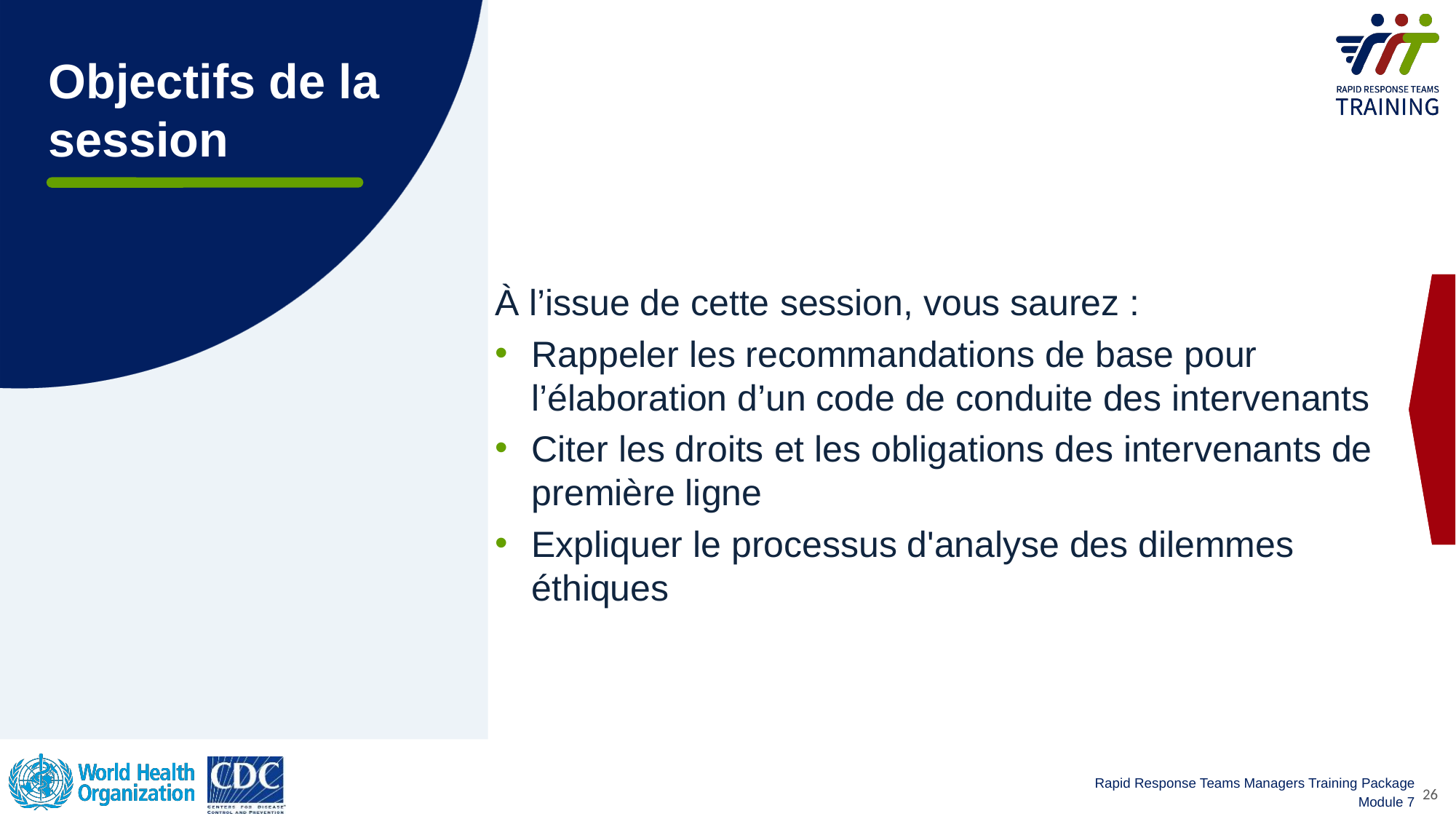

Objectifs de la session
À l’issue de cette session, vous saurez :
Rappeler les recommandations de base pour l’élaboration d’un code de conduite des intervenants
Citer les droits et les obligations des intervenants de première ligne
Expliquer le processus d'analyse des dilemmes éthiques

26